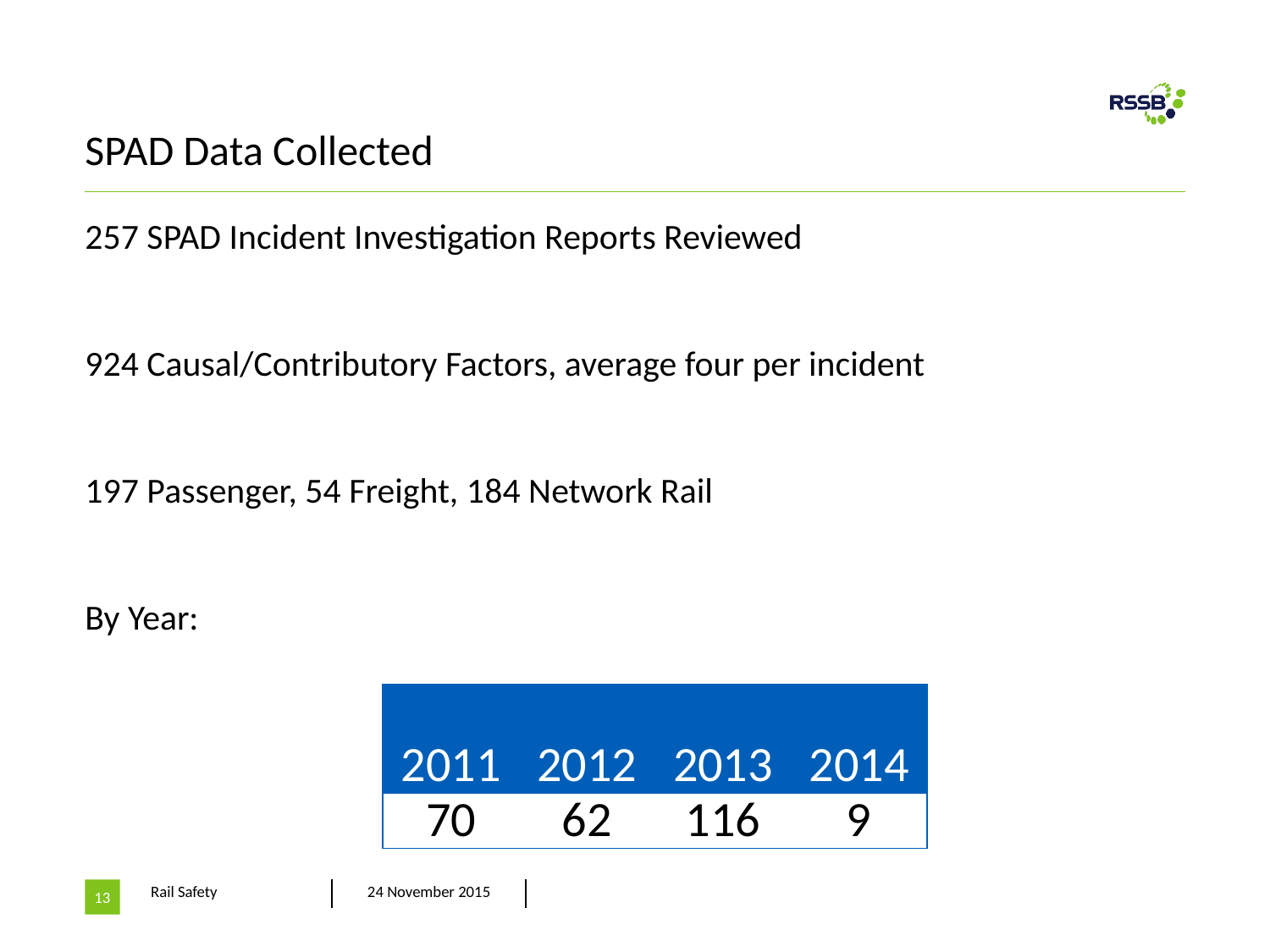

# SPAD Data Collected
257 SPAD Incident Investigation Reports Reviewed

924 Causal/Contributory Factors, average four per incident

197 Passenger, 54 Freight, 184 Network Rail

By Year:

| 2011 | 2012 | 2013 | 2014 |
| --- | --- | --- | --- |
| 70 | 62 | 116 | 9 |
13